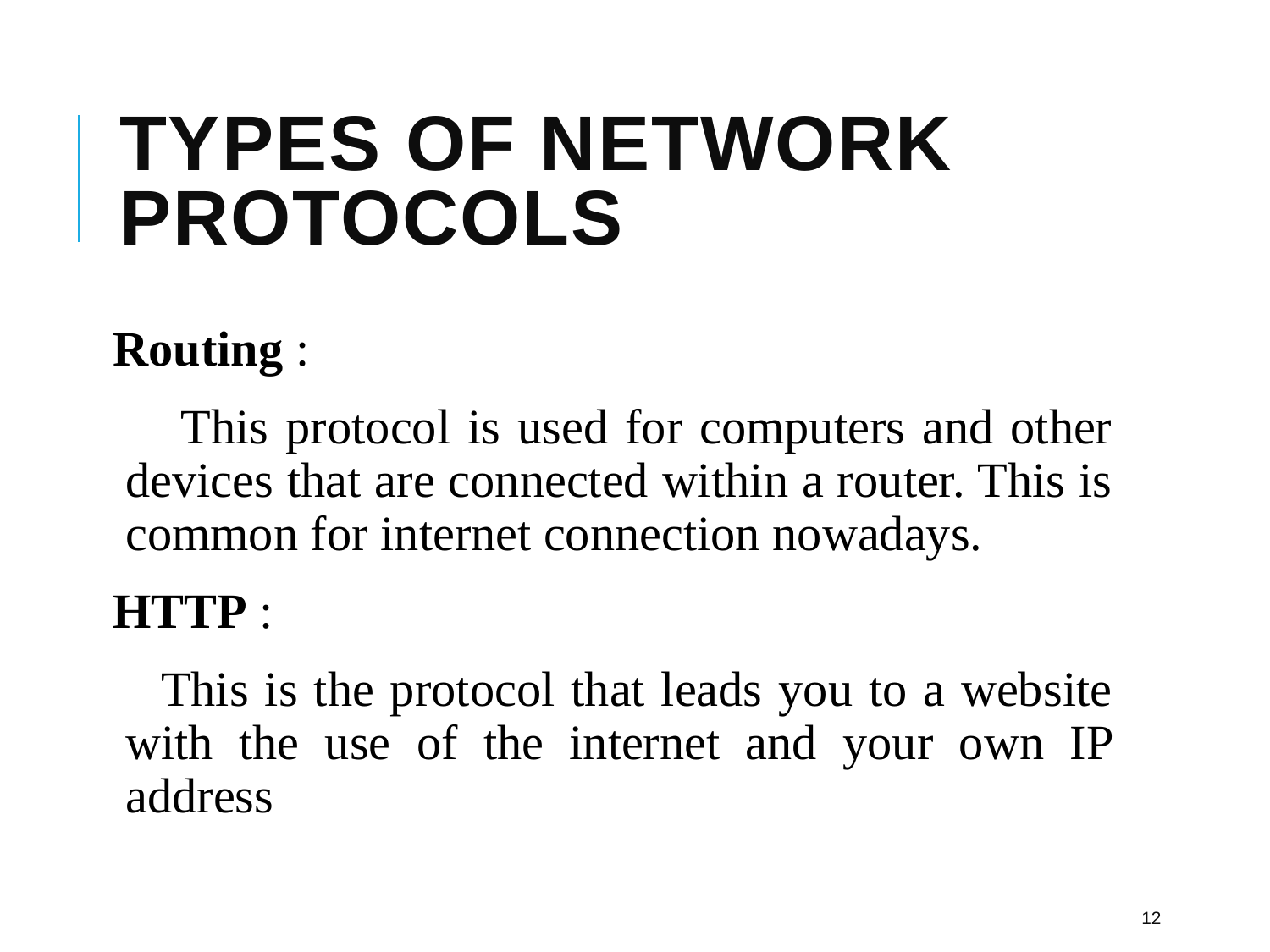

# Types of Network Protocols
Routing :
    This protocol is used for computers and other devices that are connected within a router. This is common for internet connection nowadays.
HTTP :
   This is the protocol that leads you to a website with the use of the internet and your own IP address
12